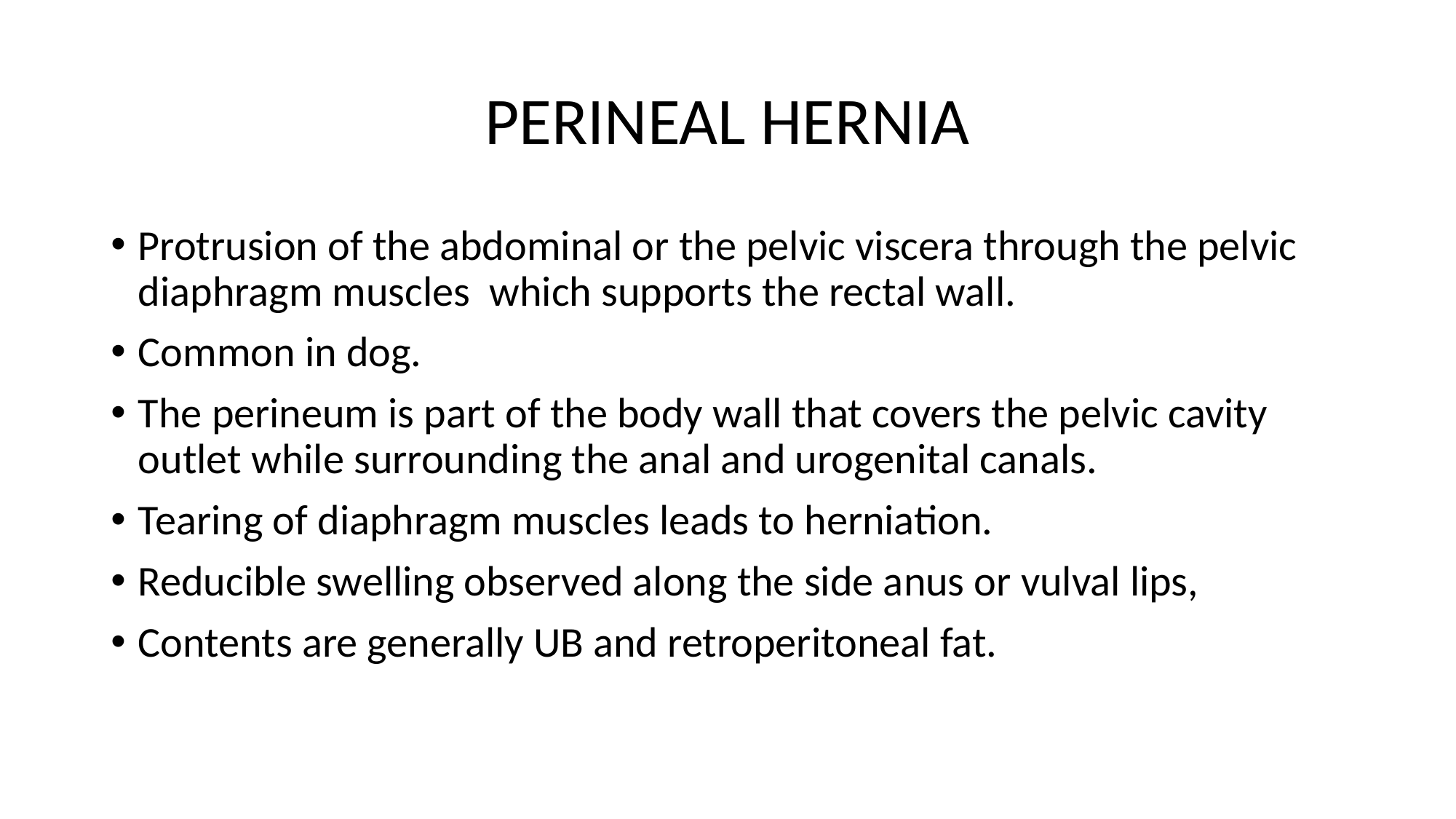

# PERINEAL HERNIA
Protrusion of the abdominal or the pelvic viscera through the pelvic diaphragm muscles  which supports the rectal wall.
Common in dog.
The perineum is part of the body wall that covers the pelvic cavity outlet while surrounding the anal and urogenital canals.
Tearing of diaphragm muscles leads to herniation.
Reducible swelling observed along the side anus or vulval lips,
Contents are generally UB and retroperitoneal fat.